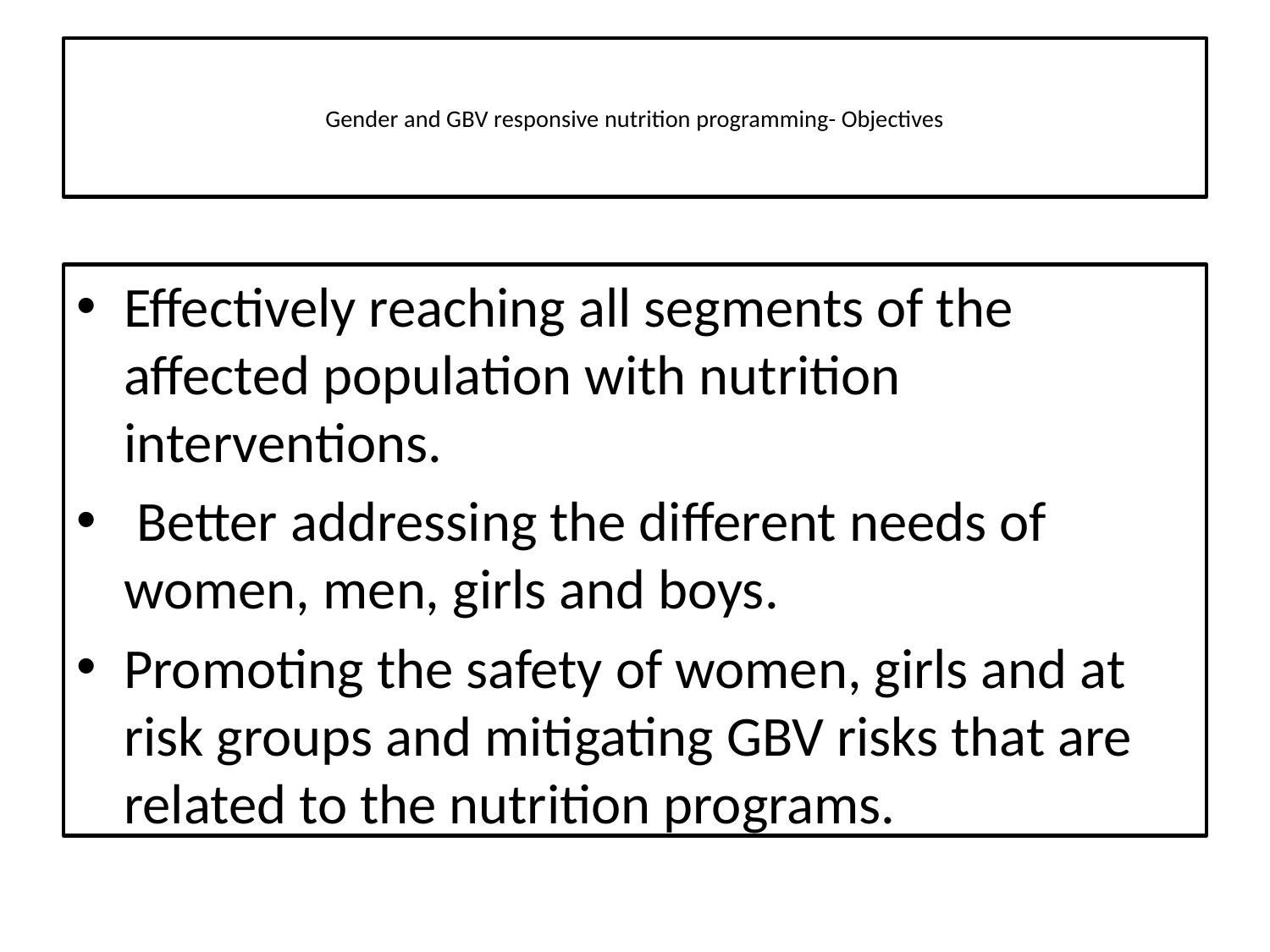

# Gender and GBV responsive nutrition programming- Objectives
Effectively reaching all segments of the affected population with nutrition interventions.
 Better addressing the different needs of women, men, girls and boys.
Promoting the safety of women, girls and at risk groups and mitigating GBV risks that are related to the nutrition programs.